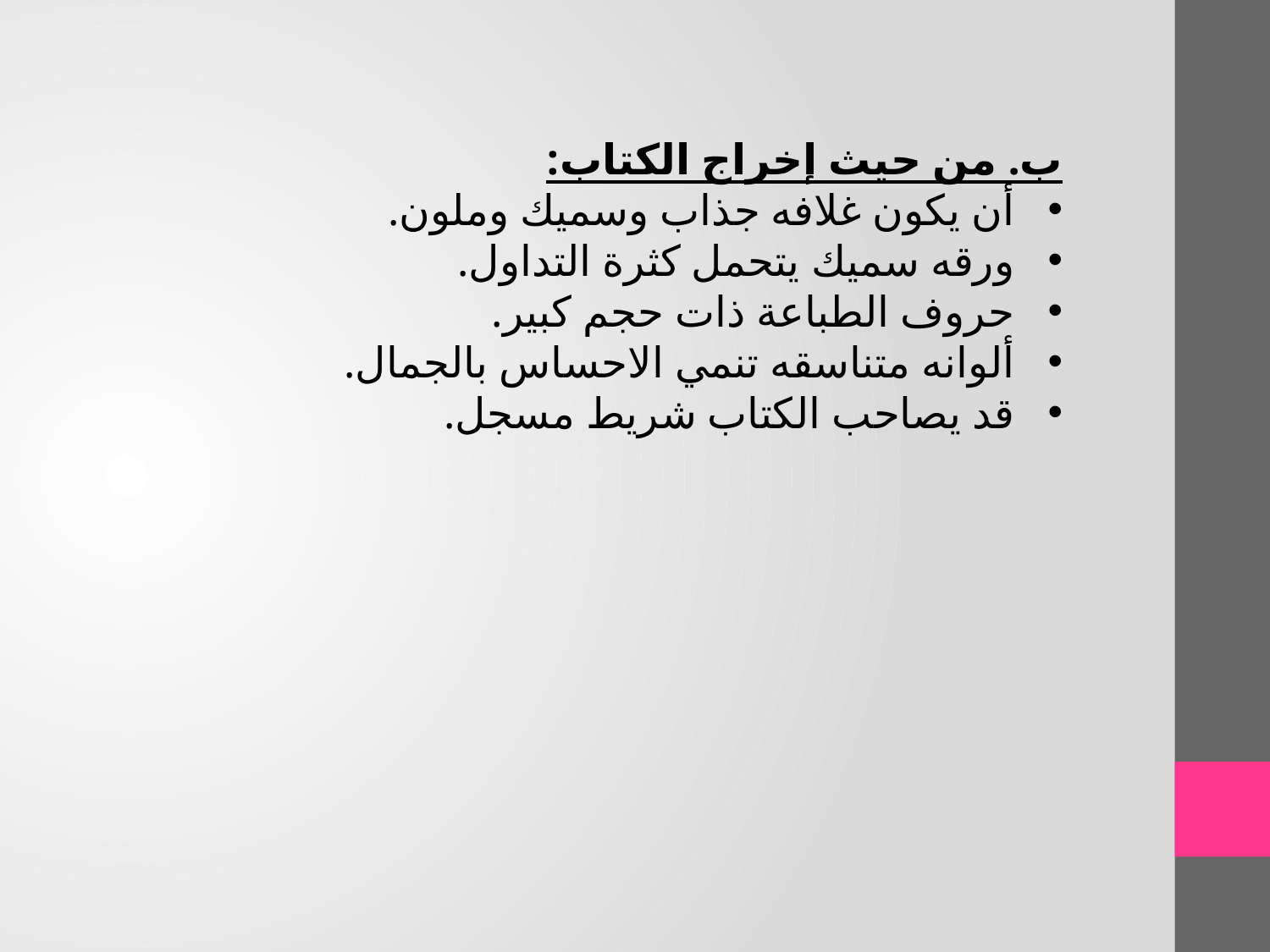

ب. من حيث إخراج الكتاب:
أن يكون غلافه جذاب وسميك وملون.
ورقه سميك يتحمل كثرة التداول.
حروف الطباعة ذات حجم كبير.
ألوانه متناسقه تنمي الاحساس بالجمال.
قد يصاحب الكتاب شريط مسجل.